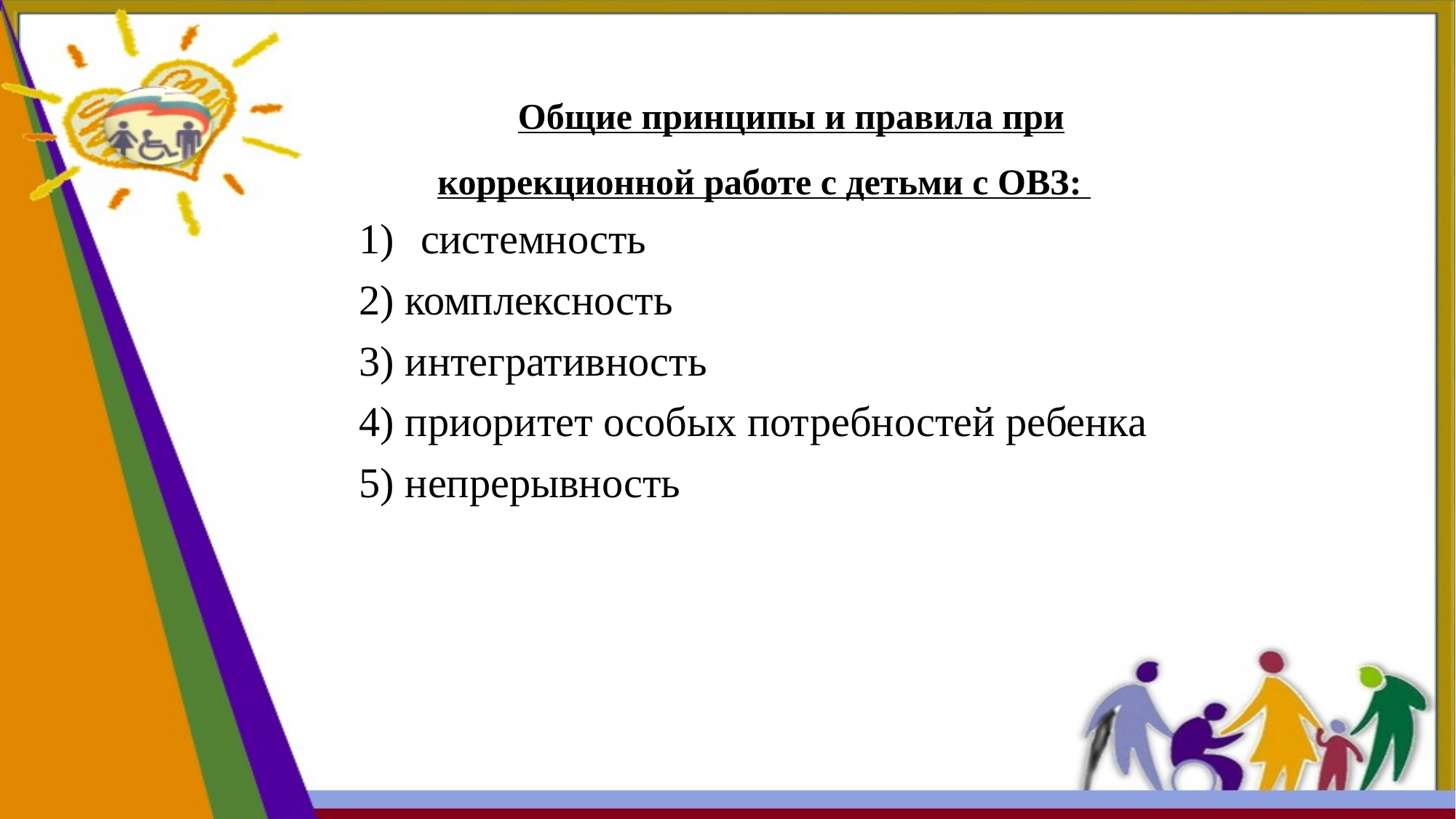

Общие принципы и правила при коррекционной работе с детьми с ОВЗ:
системность
2) комплексность
3) интегративность
4) приоритет особых потребностей ребенка
5) непрерывность